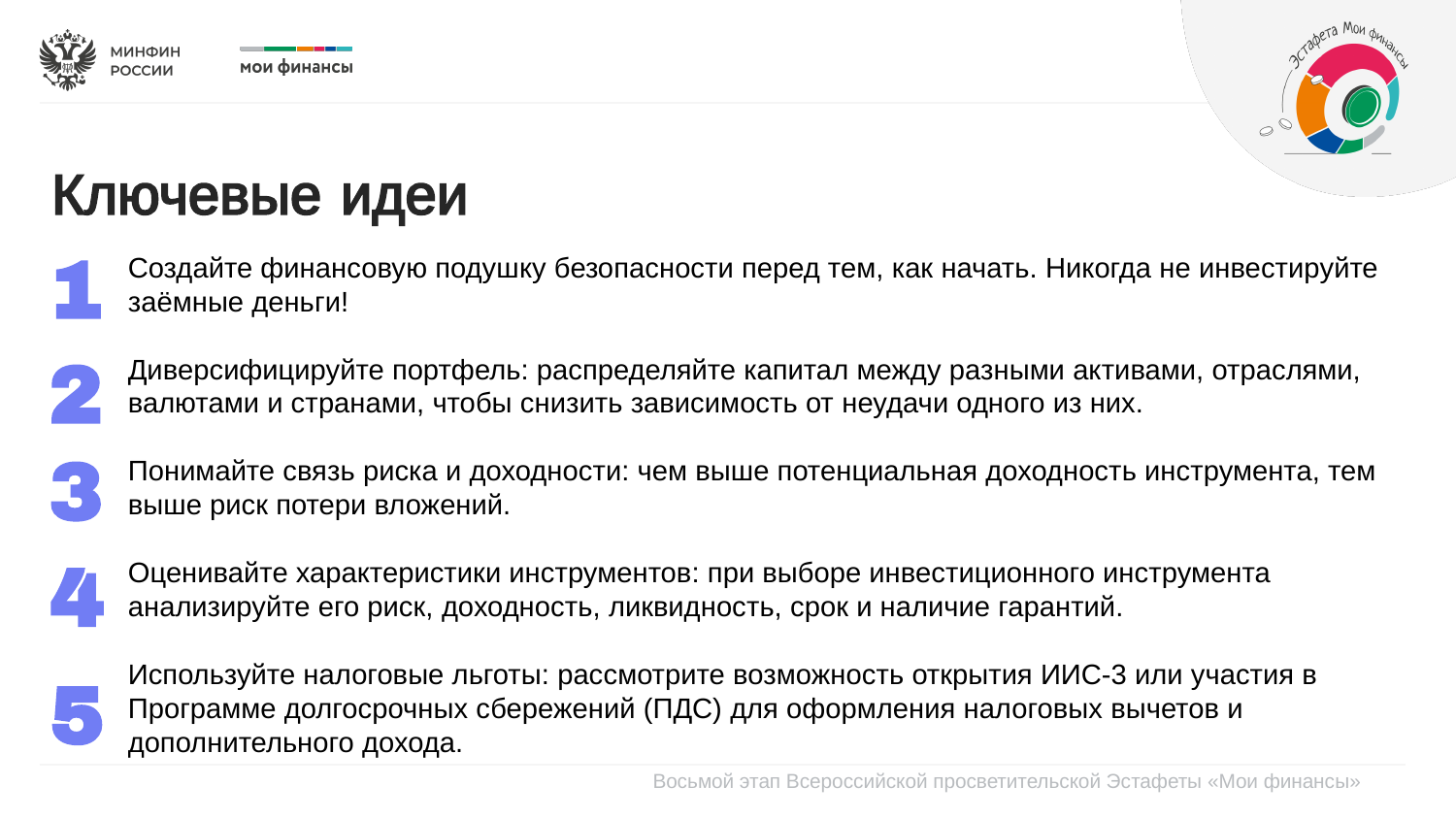

Ключевые идеи
1
Создайте финансовую подушку безопасности перед тем, как начать. Никогда не инвестируйте заёмные деньги!

Диверсифицируйте портфель: распределяйте капитал между разными активами, отраслями, валютами и странами, чтобы снизить зависимость от неудачи одного из них.

Понимайте связь риска и доходности: чем выше потенциальная доходность инструмента, тем выше риск потери вложений.

Оценивайте характеристики инструментов: при выборе инвестиционного инструмента анализируйте его риск, доходность, ликвидность, срок и наличие гарантий.

Используйте налоговые льготы: рассмотрите возможность открытия ИИС-3 или участия в Программе долгосрочных сбережений (ПДС) для оформления налоговых вычетов и дополнительного дохода.

2
3
4
5